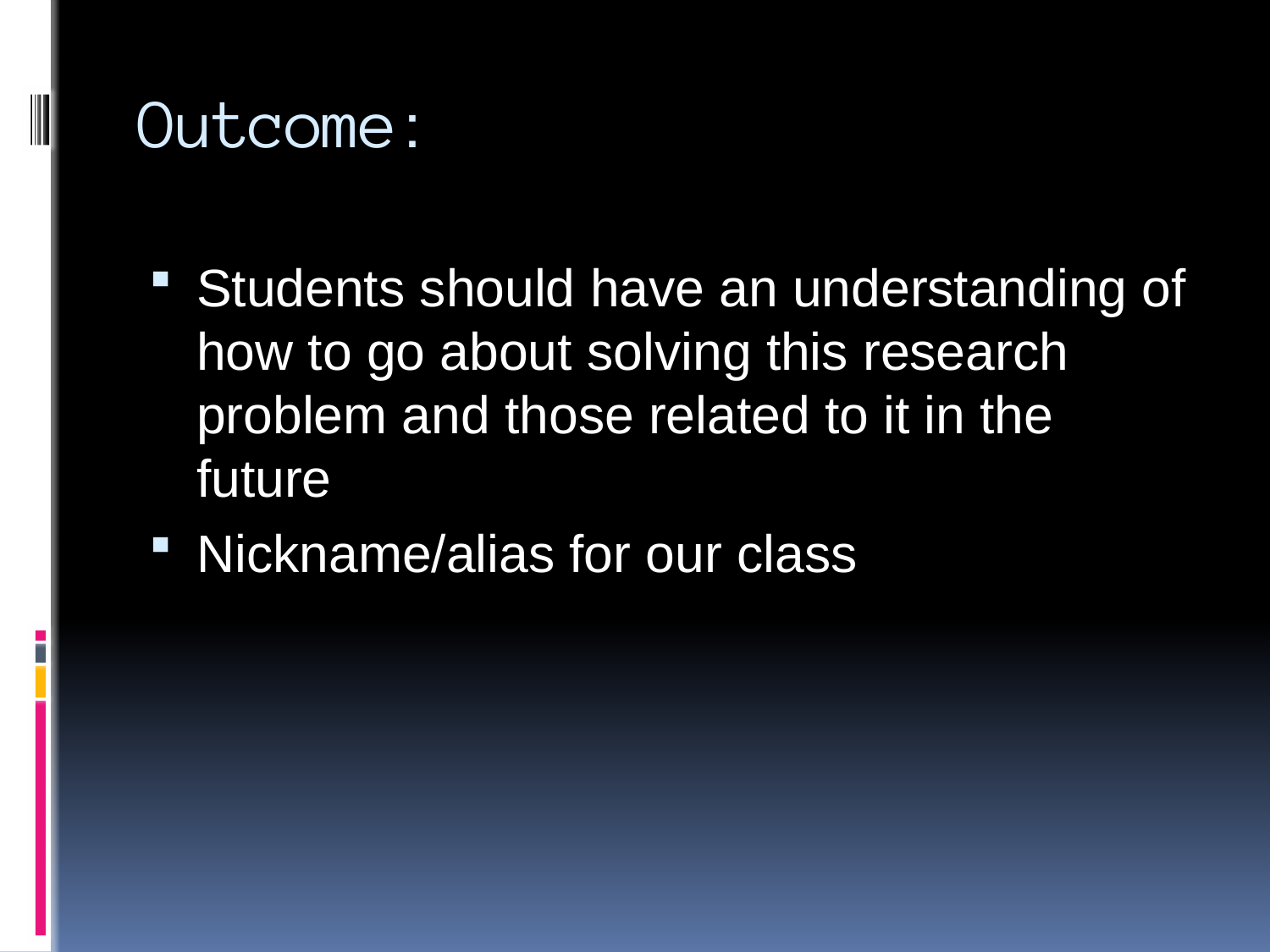

# Outcome:
Students should have an understanding of how to go about solving this research problem and those related to it in the future
Nickname/alias for our class